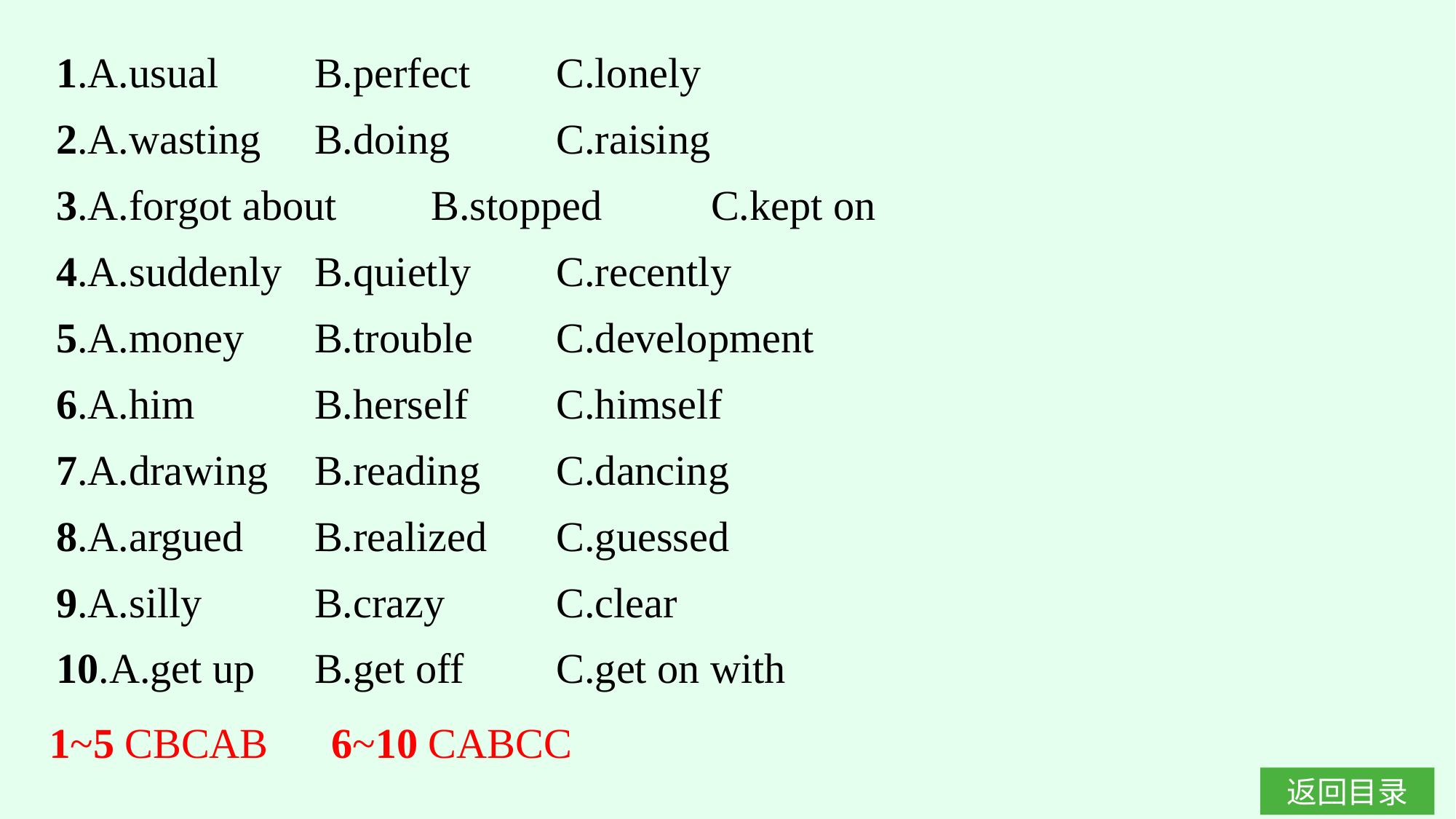

1.A.usual	B.perfect	C.lonely
2.A.wasting	B.doing	C.raising
3.A.forgot about	B.stopped	C.kept on
4.A.suddenly	B.quietly	C.recently
5.A.money	B.trouble	C.development
6.A.him		B.herself	C.himself
7.A.drawing	B.reading	C.dancing
8.A.argued	B.realized	C.guessed
9.A.silly	B.crazy	C.clear
10.A.get up	B.get off	C.get on with
1~5 CBCAB　6~10 CABCC